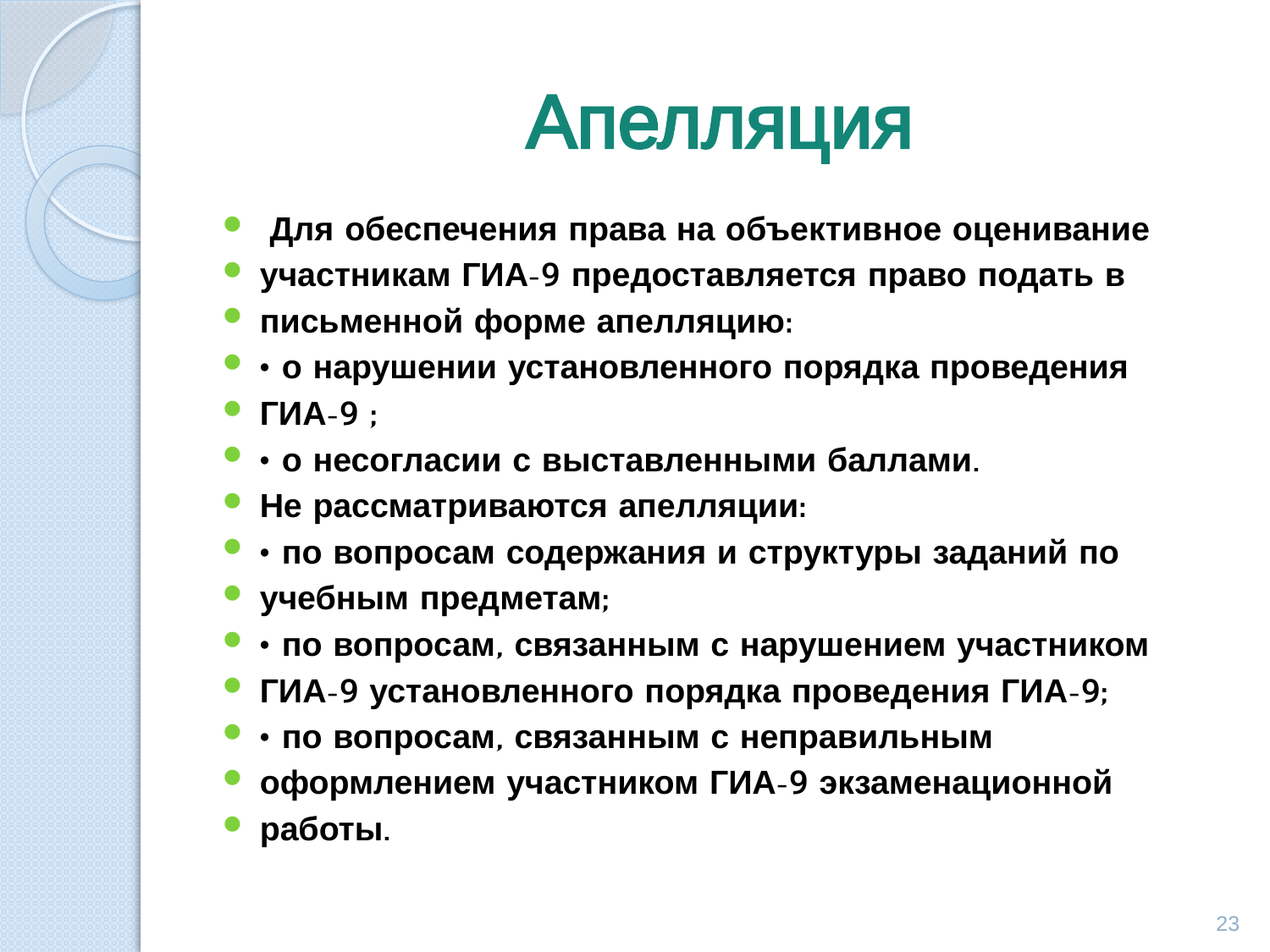

# Апелляция
 Для обеспечения права на объективное оценивание
участникам ГИА-9 предоставляется право подать в
письменной форме апелляцию:
• о нарушении установленного порядка проведения
ГИА-9 ;
• о несогласии с выставленными баллами.
Не рассматриваются апелляции:
• по вопросам содержания и структуры заданий по
учебным предметам;
• по вопросам, связанным с нарушением участником
ГИА-9 установленного порядка проведения ГИА-9;
• по вопросам, связанным с неправильным
оформлением участником ГИА-9 экзаменационной
работы.

23